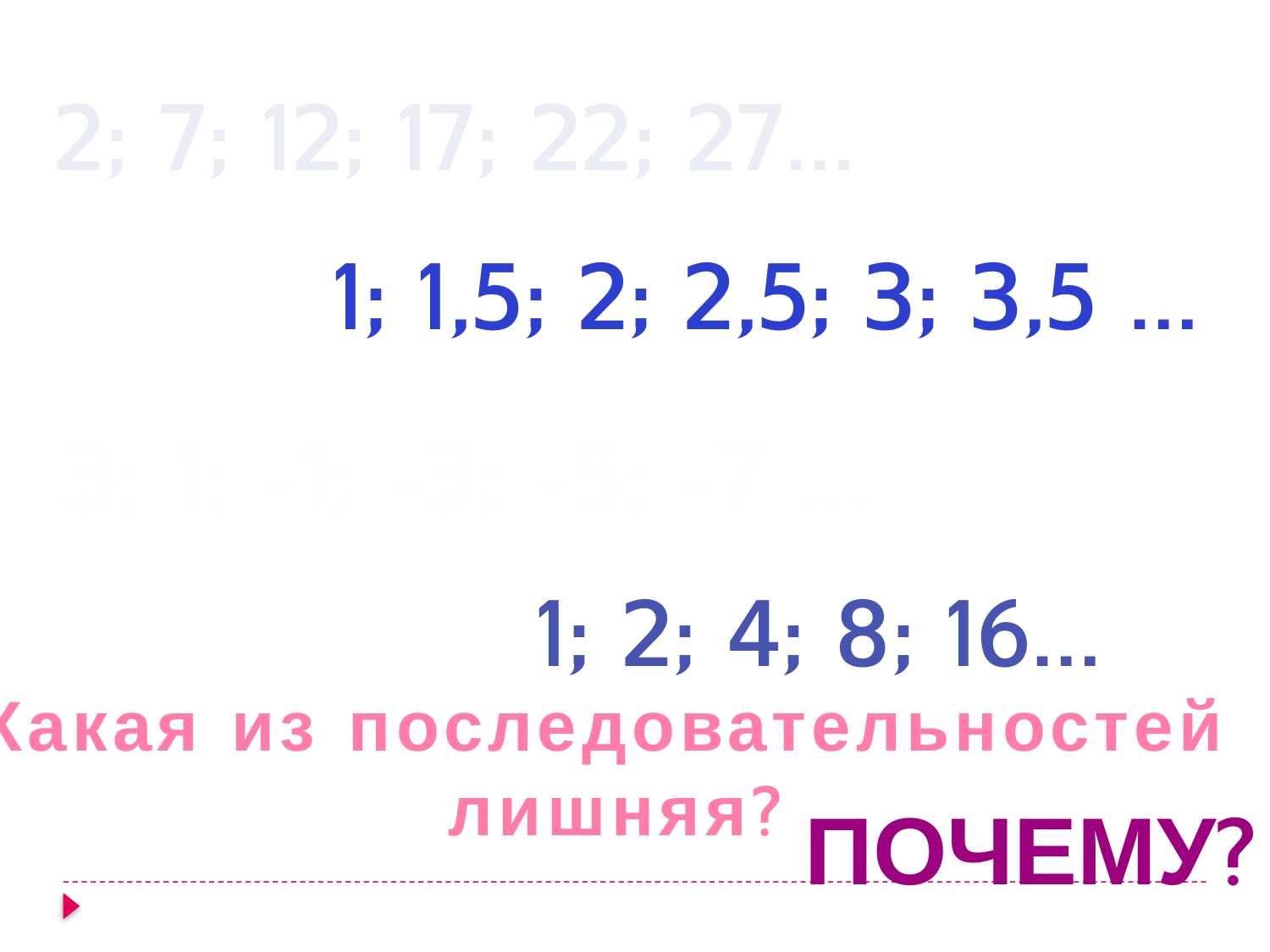

2; 7; 12; 17; 22; 27…
1; 1,5; 2; 2,5; 3; 3,5 …
3; 1; -1; -3; -5; -7 …
1; 2; 4; 8; 16…
Какая из последовательностей
лишняя?
ПОЧЕМУ?